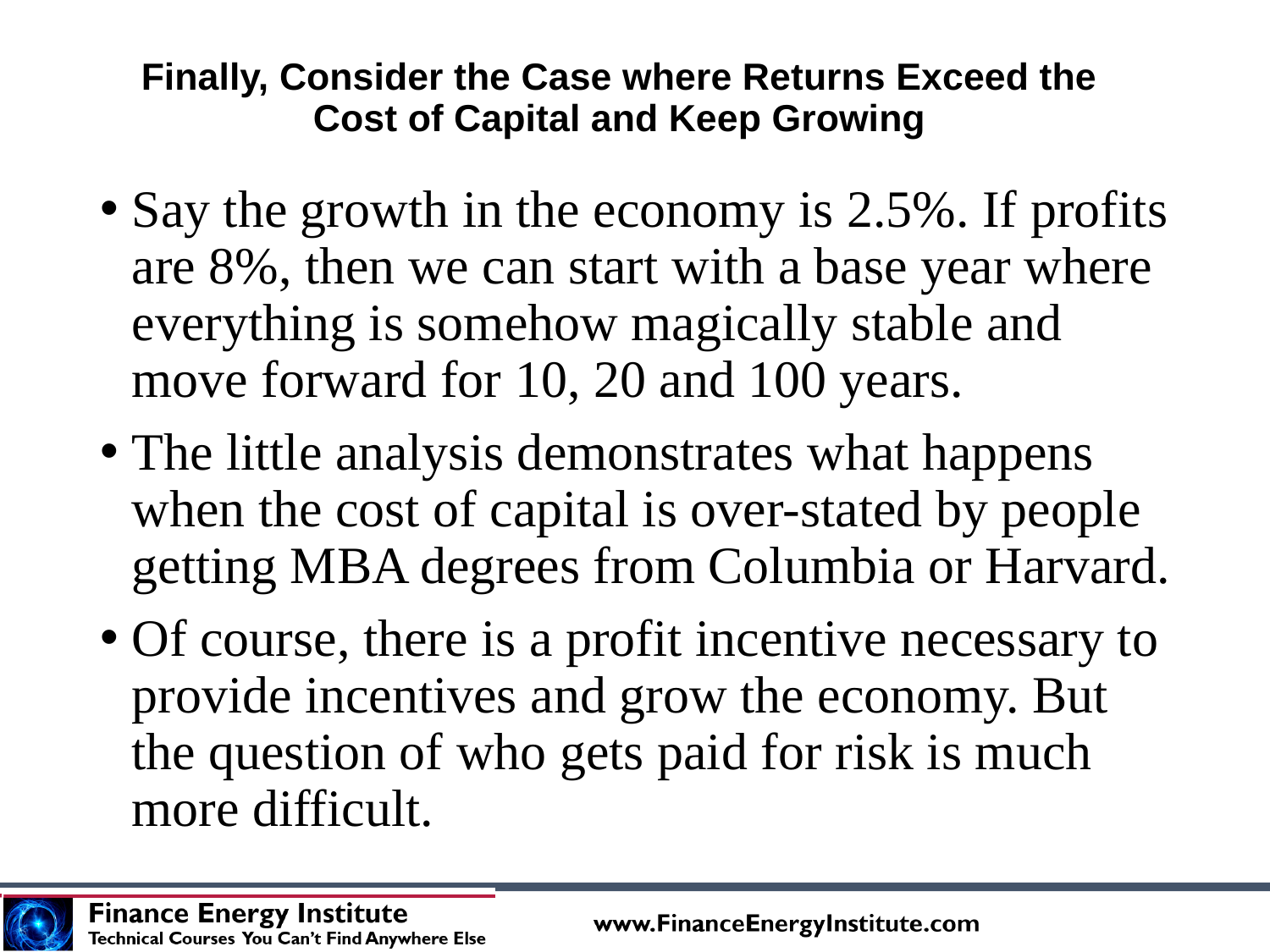

# Finally, Consider the Case where Returns Exceed the Cost of Capital and Keep Growing
Say the growth in the economy is 2.5%. If profits are 8%, then we can start with a base year where everything is somehow magically stable and move forward for 10, 20 and 100 years.
The little analysis demonstrates what happens when the cost of capital is over-stated by people getting MBA degrees from Columbia or Harvard.
Of course, there is a profit incentive necessary to provide incentives and grow the economy. But the question of who gets paid for risk is much more difficult.